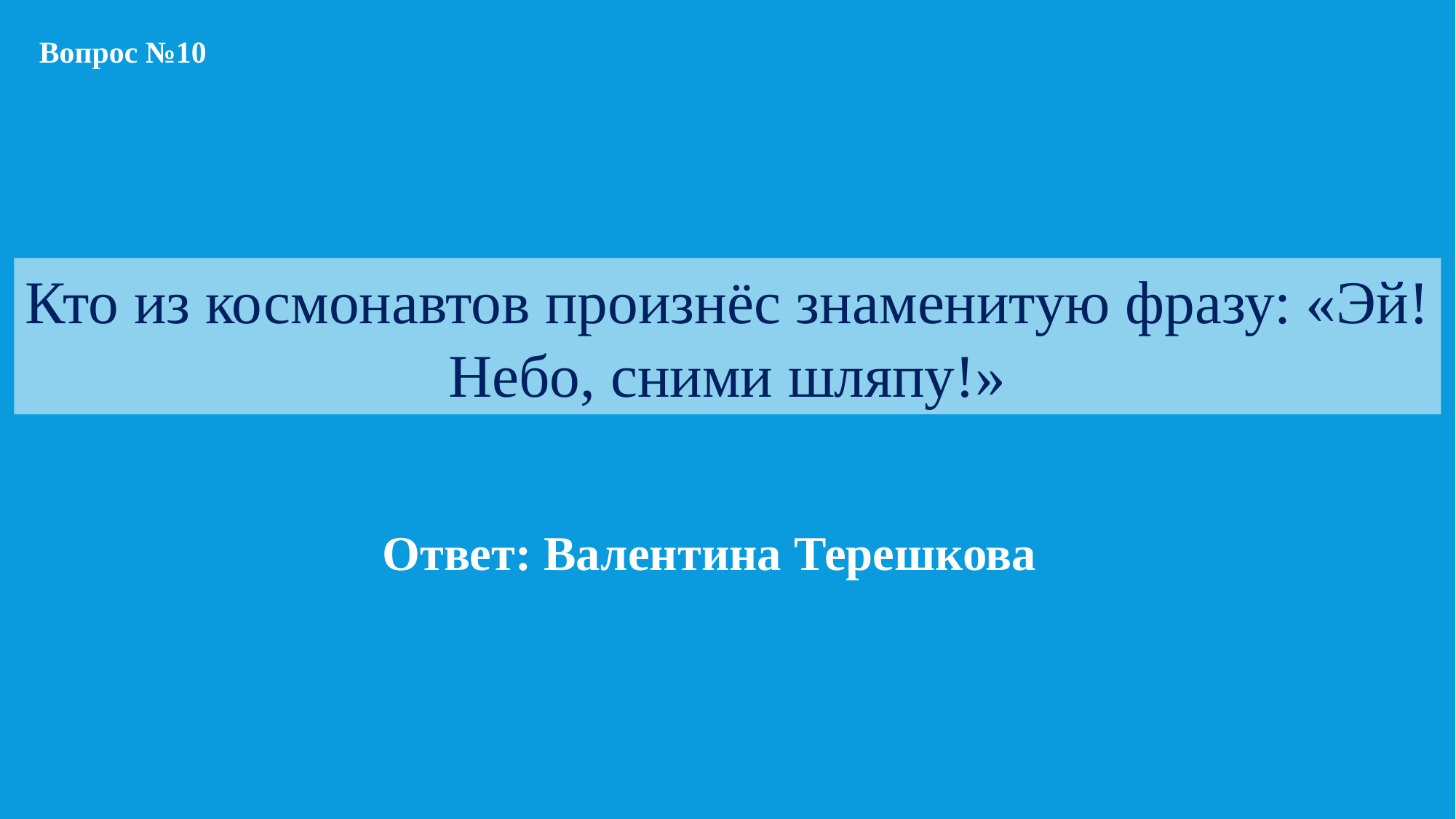

Вопрос №10
Кто из космонавтов произнёс знаменитую фразу: «Эй! Небо, сними шляпу!»
Ответ: Валентина Терешкова